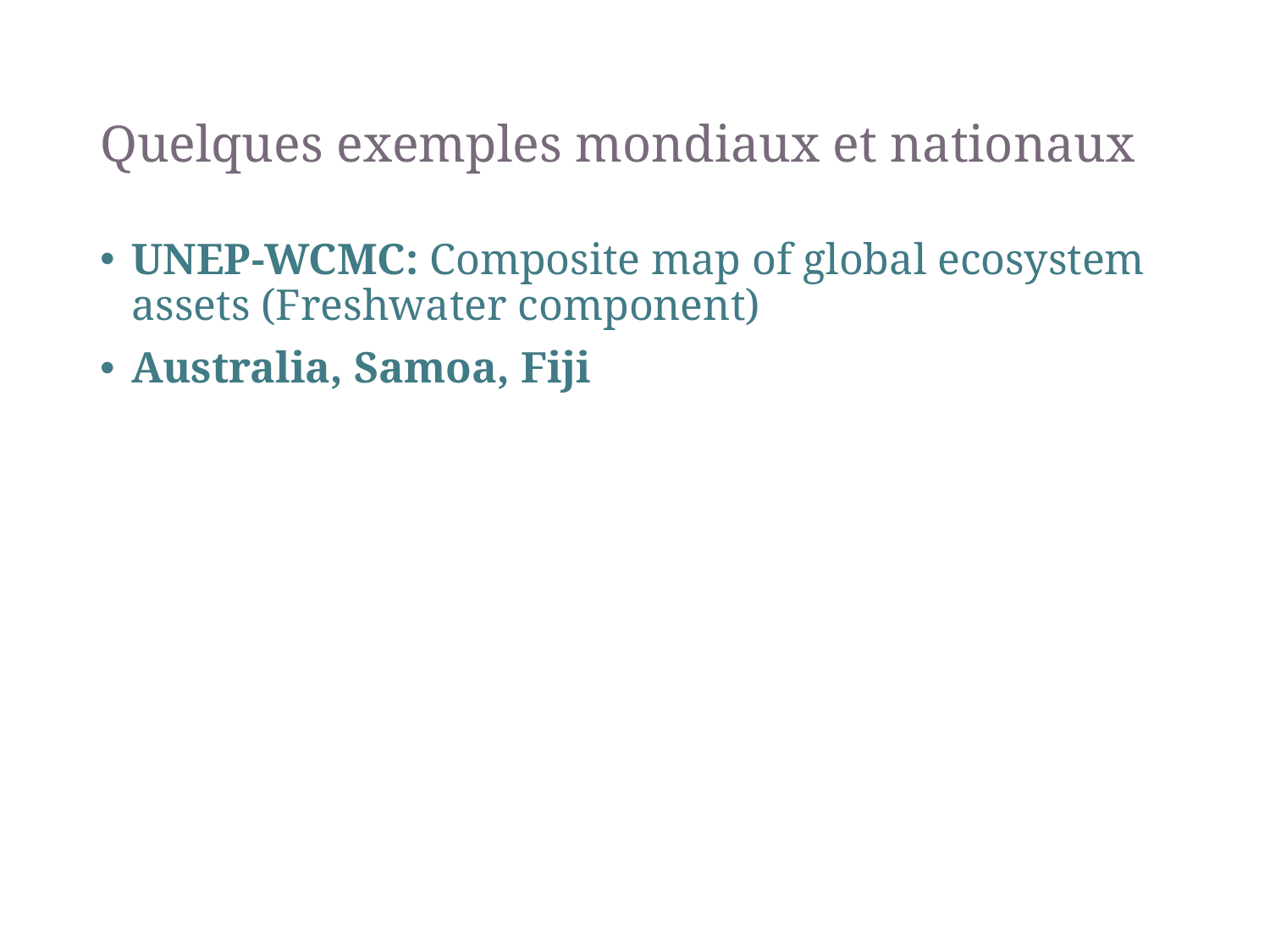

# Quelques exemples mondiaux et nationaux
UNEP-WCMC: Composite map of global ecosystem assets (Freshwater component)
Australia, Samoa, Fiji

40
SEEA-CF - Water accounts